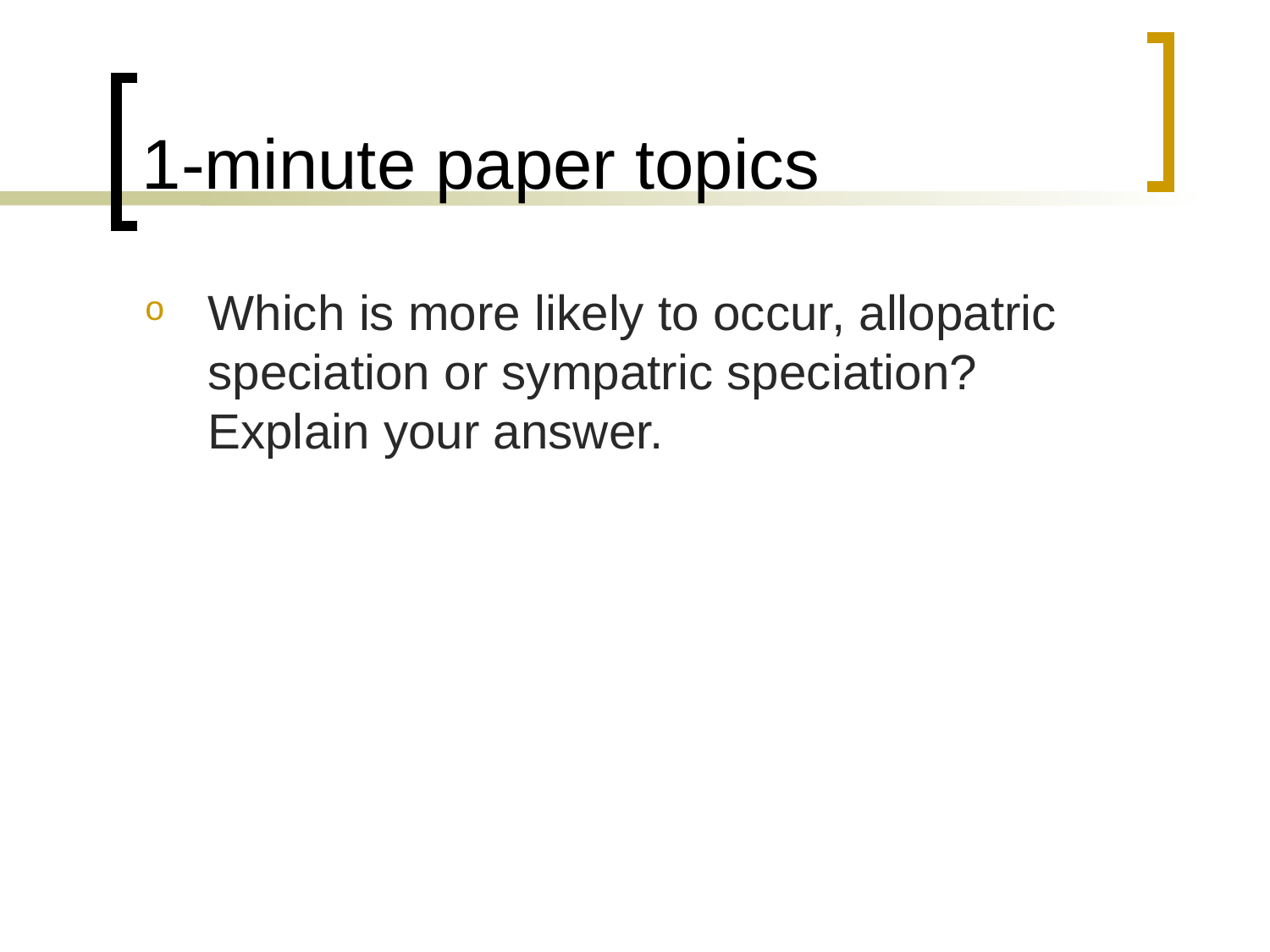

# 1-minute paper topics
Which is more likely to occur, allopatric speciation or sympatric speciation? Explain your answer.